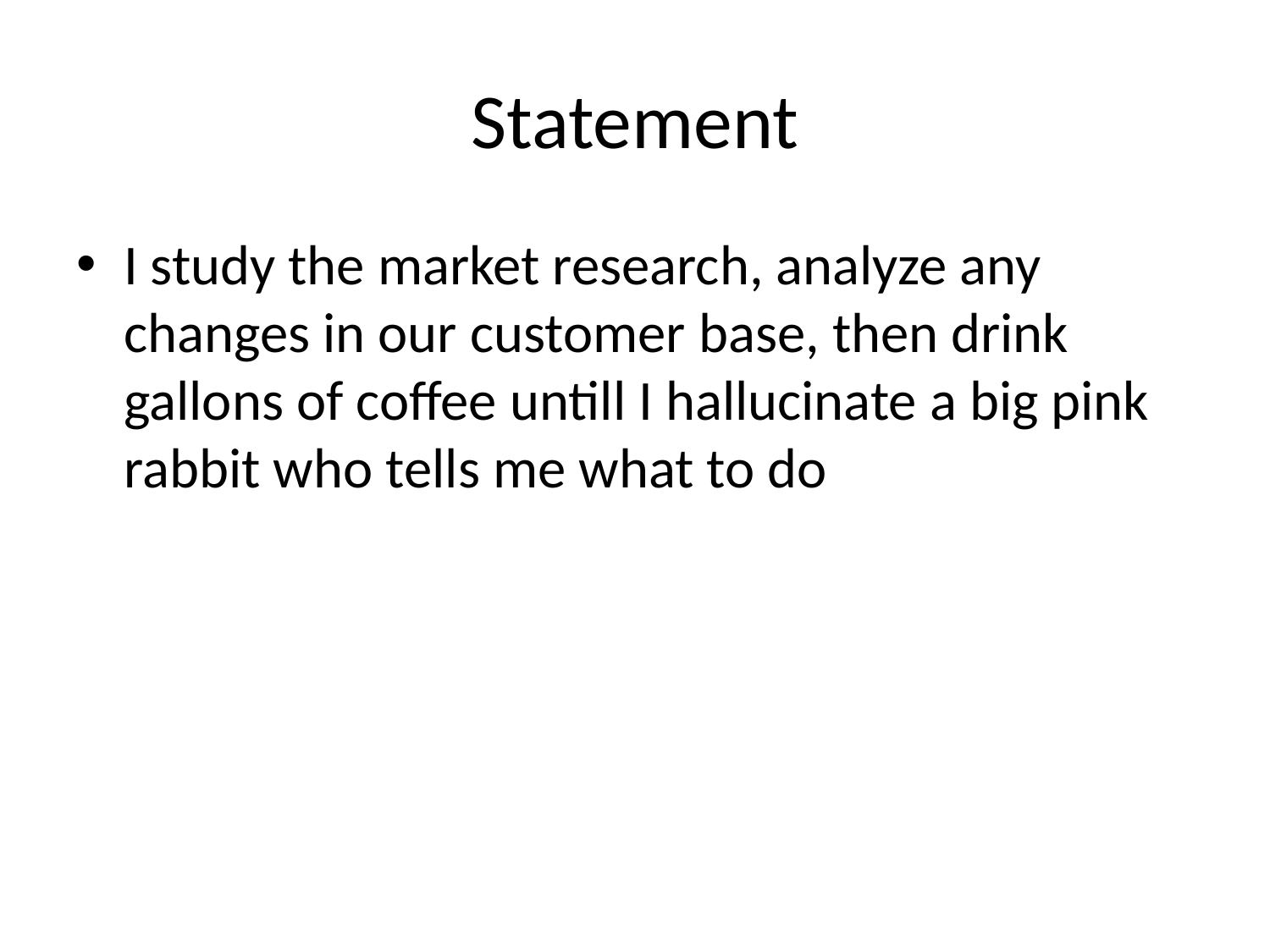

# Statement
I study the market research, analyze any changes in our customer base, then drink gallons of coffee untill I hallucinate a big pink rabbit who tells me what to do